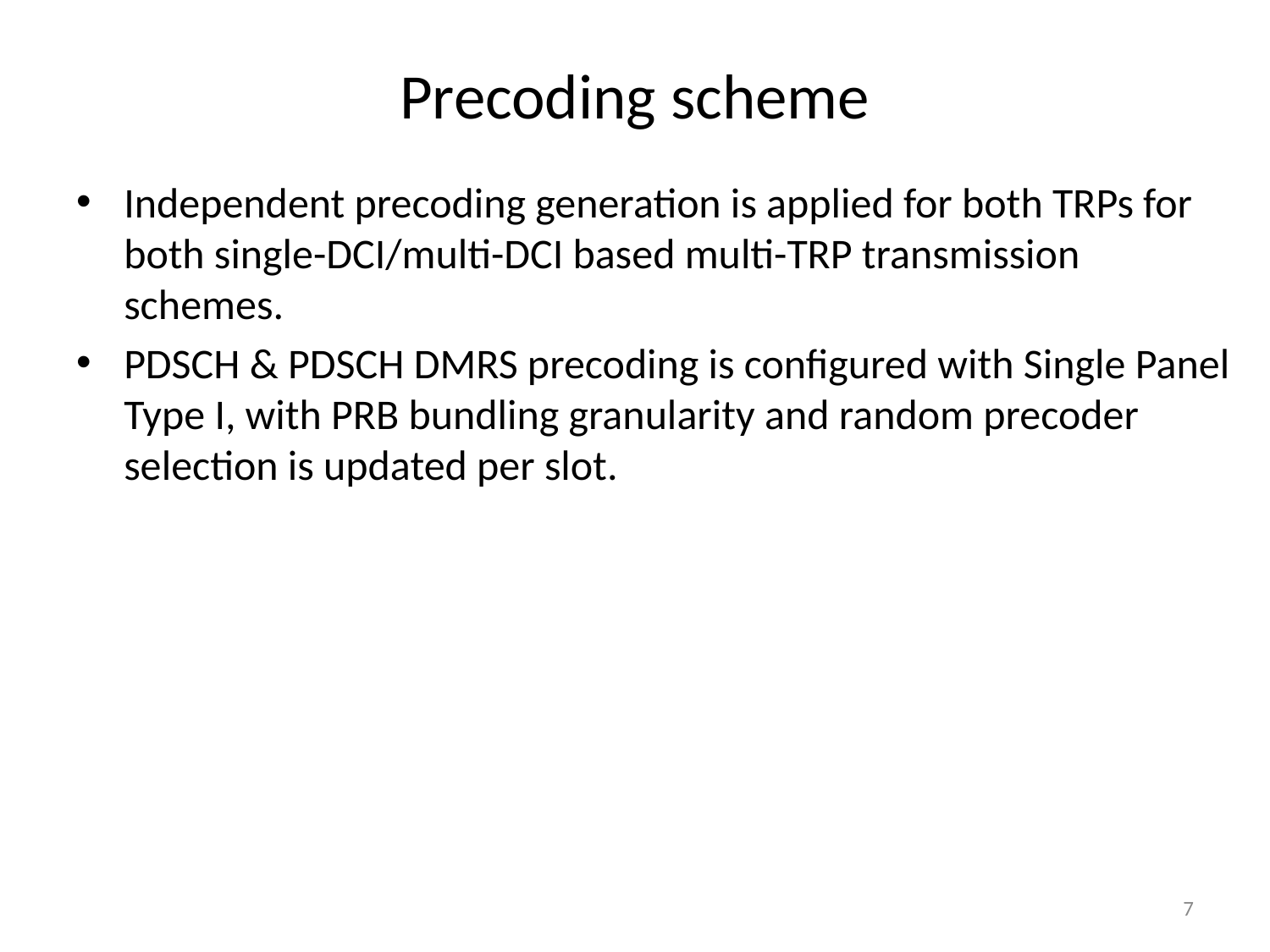

# Precoding scheme
Independent precoding generation is applied for both TRPs for both single-DCI/multi-DCI based multi-TRP transmission schemes.
PDSCH & PDSCH DMRS precoding is configured with Single Panel Type I, with PRB bundling granularity and random precoder selection is updated per slot.
7